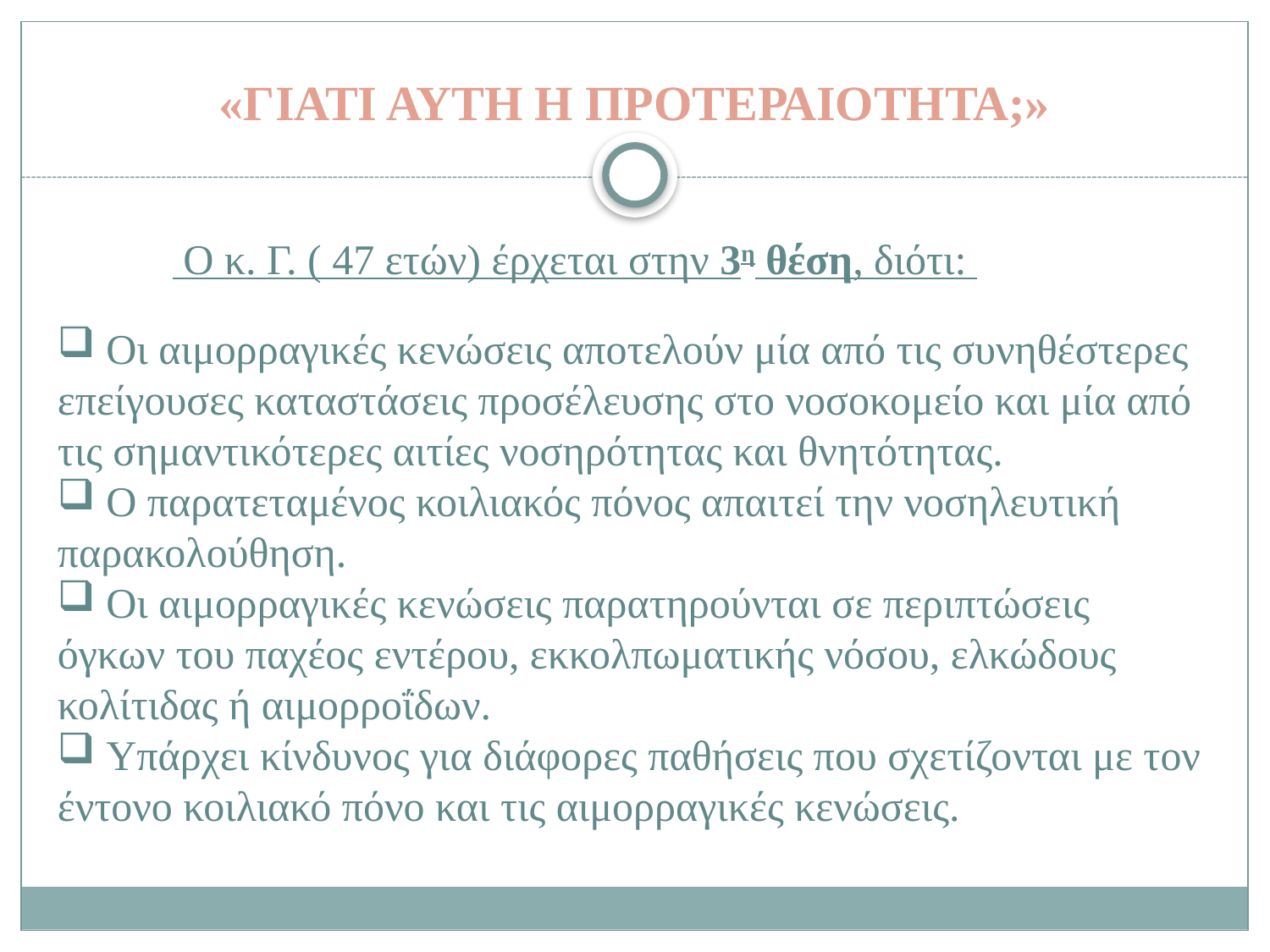

# «ΓΙΑΤΙ ΑΥΤΗ Η ΠΡΟΤΕΡΑΙΟΤΗΤΑ;»
 Ο κ. Γ. ( 47 ετών) έρχεται στην 3η θέση, διότι:

 Οι αιμορραγικές κενώσεις αποτελούν μία από τις συνηθέστερες επείγουσες καταστάσεις προσέλευσης στο νοσοκομείο και μία από τις σημαντικότερες αιτίες νοσηρότητας και θνητότητας.
 Ο παρατεταμένος κοιλιακός πόνος απαιτεί την νοσηλευτική παρακολούθηση.
 Οι αιμορραγικές κενώσεις παρατηρούνται σε περιπτώσεις όγκων του παχέος εντέρου, εκκολπωματικής νόσου, ελκώδους κολίτιδας ή αιμορροΐδων.
 Υπάρχει κίνδυνος για διάφορες παθήσεις που σχετίζονται με τον έντονο κοιλιακό πόνο και τις αιμορραγικές κενώσεις.